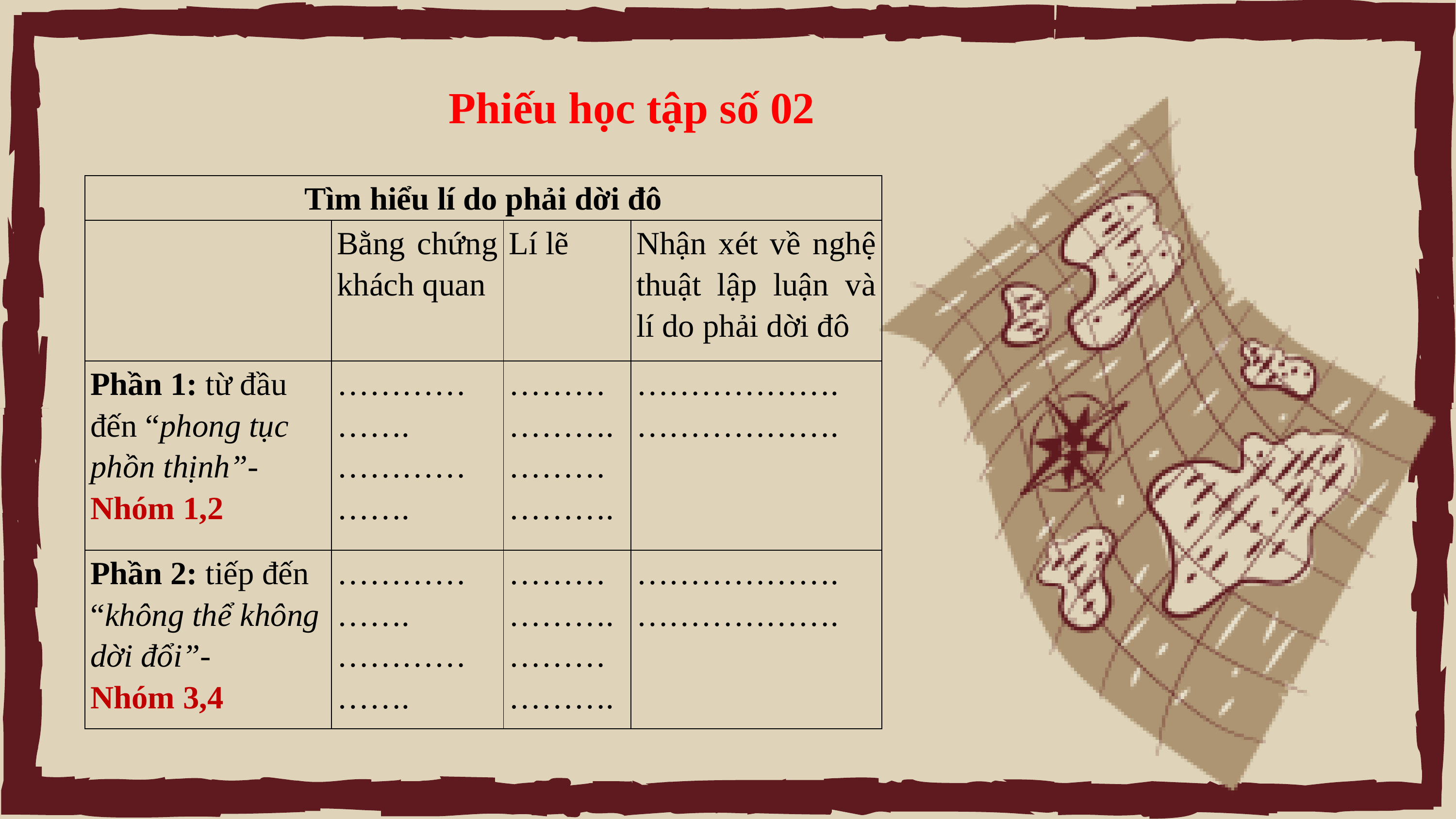

Phiếu học tập số 02

| Tìm hiểu lí do phải dời đô |  |  |  |
| --- | --- | --- | --- |
|  | Bằng chứng khách quan | Lí lẽ | Nhận xét về nghệ thuật lập luận và lí do phải dời đô |
| Phần 1: từ đầu đến “phong tục phồn thịnh”- Nhóm 1,2 | ………………. ………………. | ………………. ………………. | ………………. ………………. |
| Phần 2: tiếp đến “không thể không dời đổi”- Nhóm 3,4 | ………………. ………………. | ………………. ………………. | ………………. ………………. |